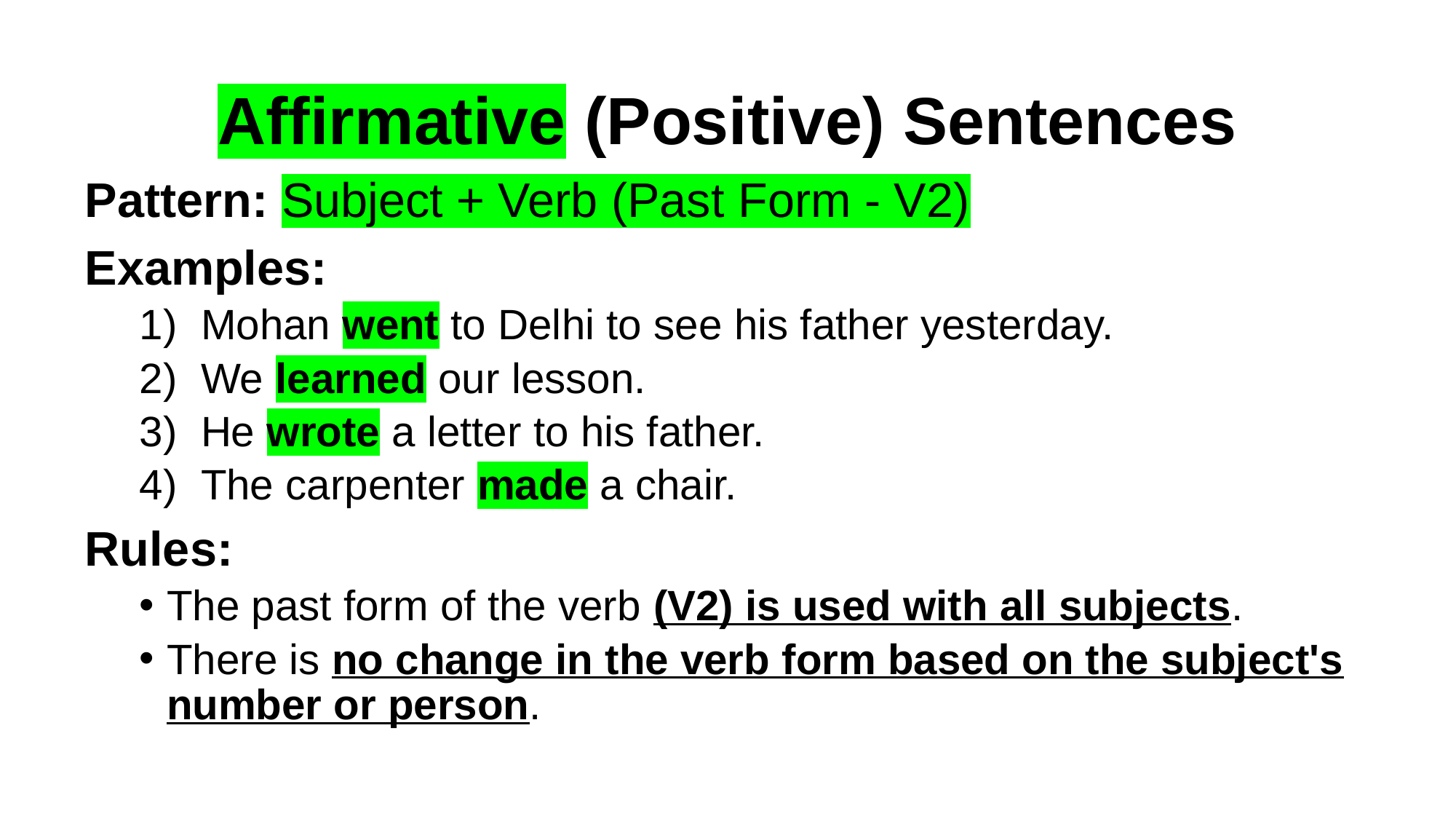

# Affirmative (Positive) Sentences
Pattern: Subject + Verb (Past Form - V2)
Examples:
Mohan went to Delhi to see his father yesterday.
We learned our lesson.
He wrote a letter to his father.
The carpenter made a chair.
Rules:
The past form of the verb (V2) is used with all subjects.
There is no change in the verb form based on the subject's number or person.